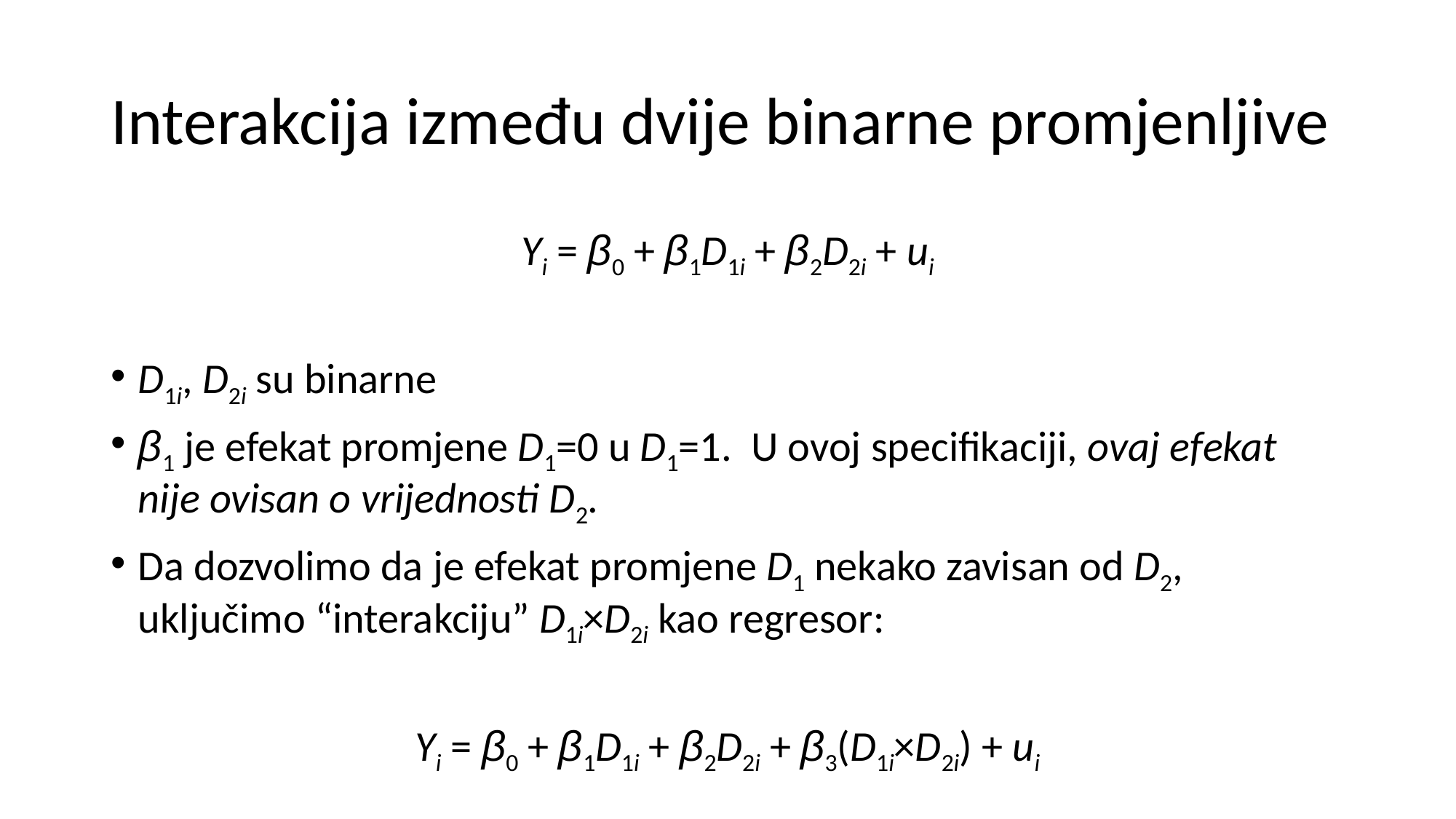

# Interakcija između dvije binarne promjenljive
Yi = β0 + β1D1i + β2D2i + ui

D1i, D2i su binarne
β1 je efekat promjene D1=0 u D1=1.  U ovoj specifikaciji, ovaj efekat nije ovisan o vrijednosti D2.
Da dozvolimo da je efekat promjene D1 nekako zavisan od D2, uključimo “interakciju” D1i×D2i kao regresor:

Yi = β0 + β1D1i + β2D2i + β3(D1i×D2i) + ui